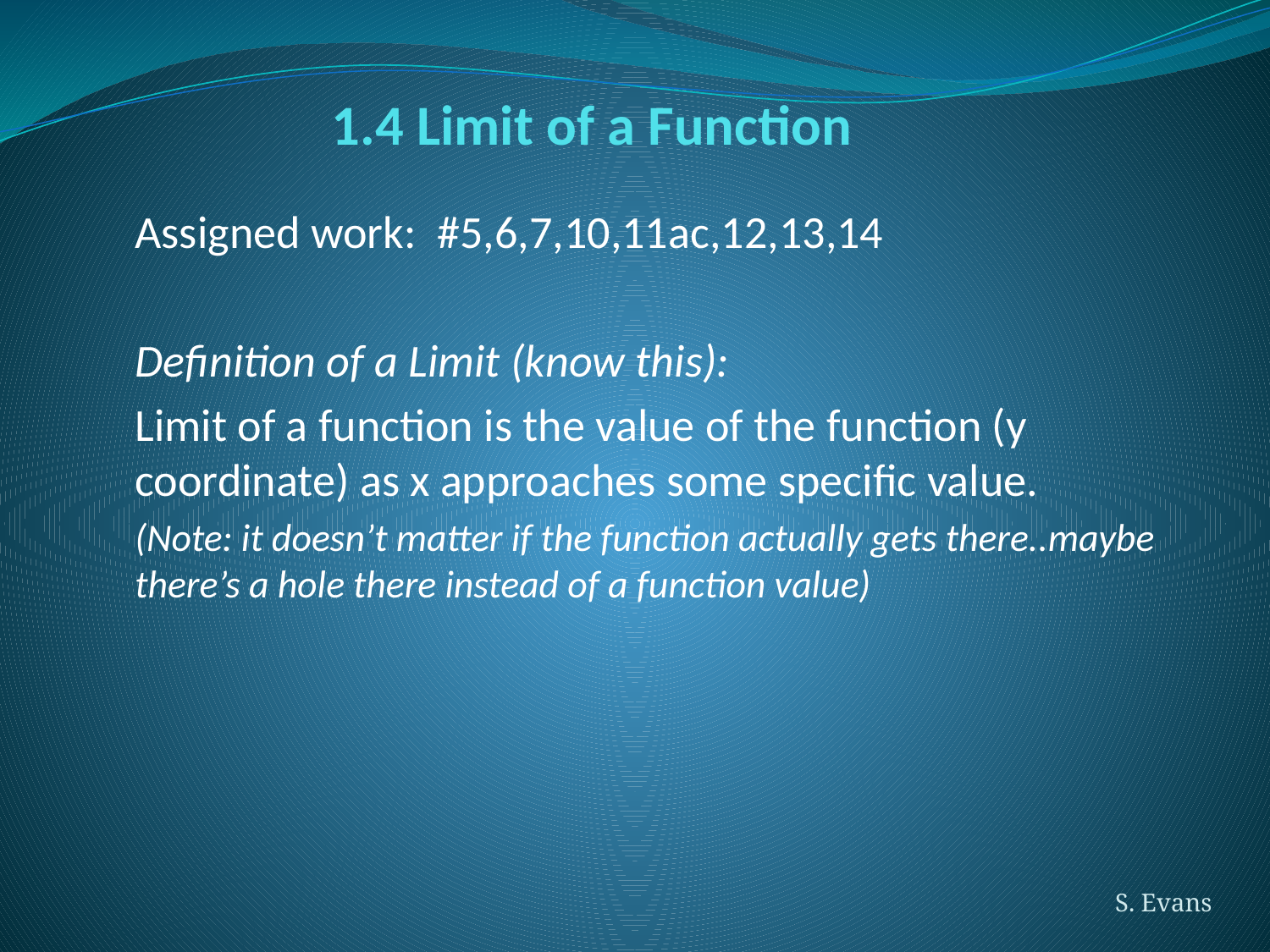

# 1.4 Limit of a Function
Assigned work:  #5,6,7,10,11ac,12,13,14

Definition of a Limit (know this):
Limit of a function is the value of the function (y coordinate) as x approaches some specific value.
(Note: it doesn’t matter if the function actually gets there..maybe there’s a hole there instead of a function value)

S. Evans